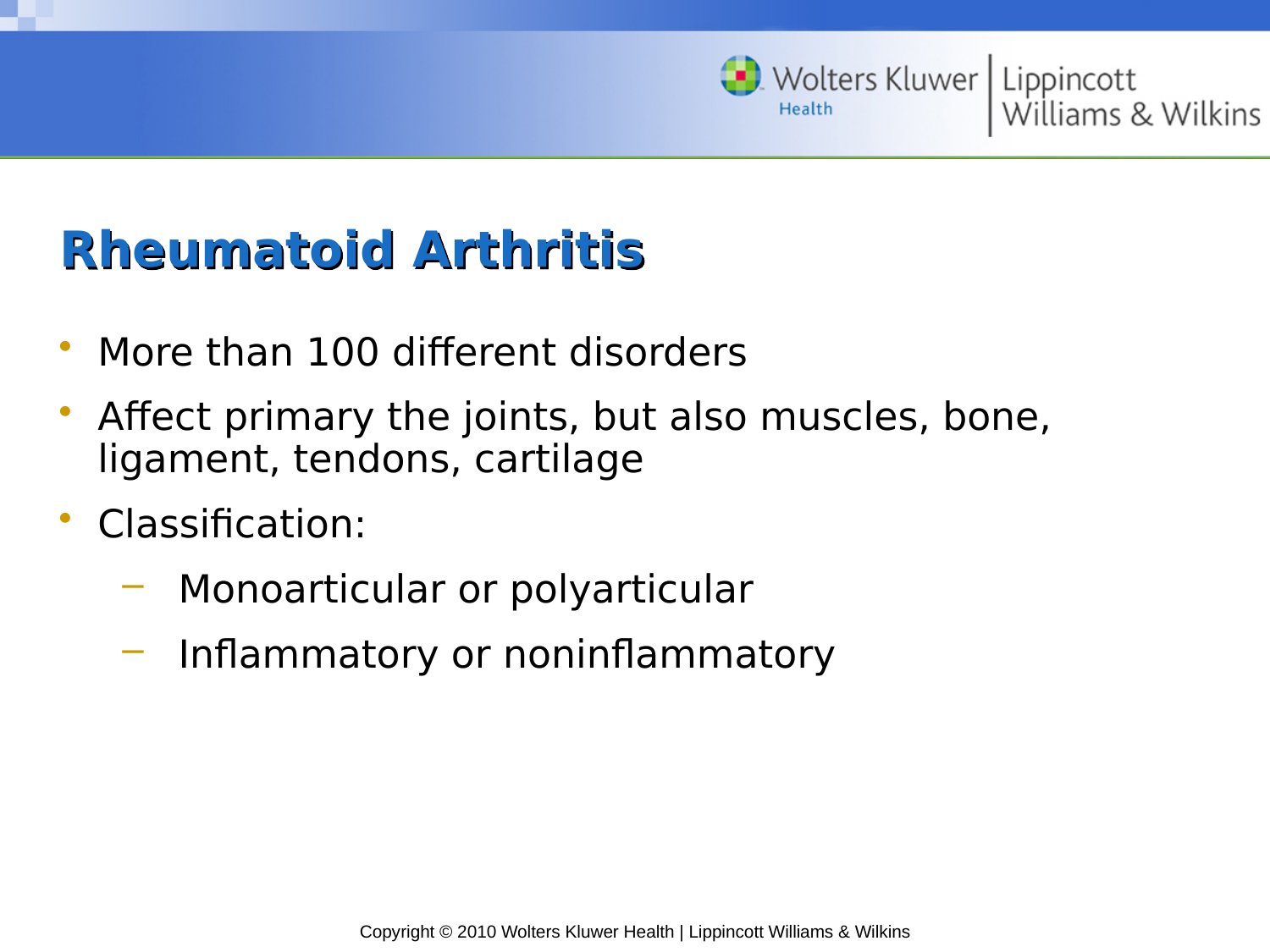

# Rheumatoid Arthritis
More than 100 different disorders
Affect primary the joints, but also muscles, bone, ligament, tendons, cartilage
Classification:
Monoarticular or polyarticular
Inflammatory or noninflammatory